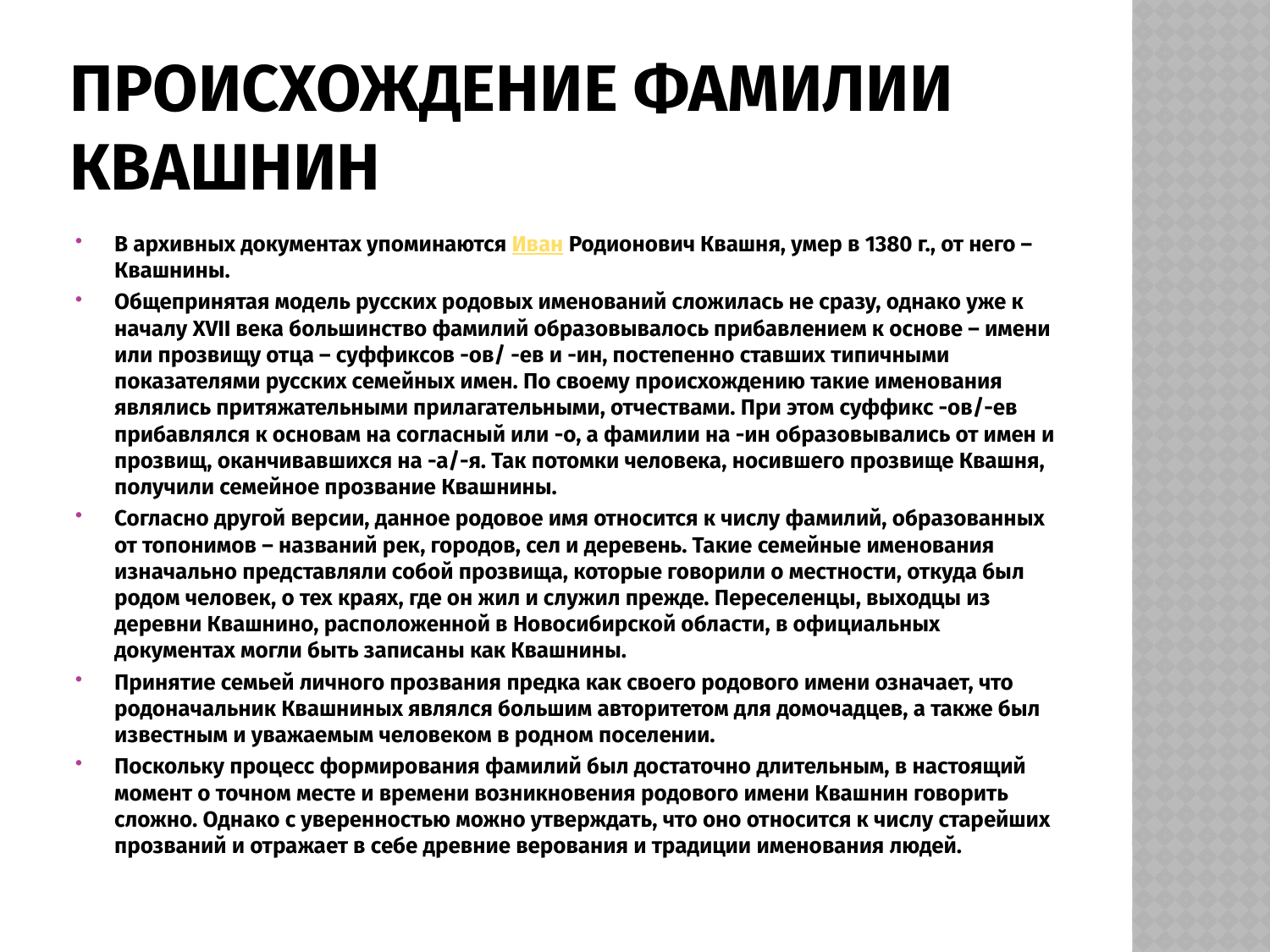

# Происхождение фамилии Квашнин
В архивных документах упоминаются Иван Родионович Квашня, умер в 1380 г., от него – Квашнины.
Общепринятая модель русских родовых именований сложилась не сразу, однако уже к началу XVII века большинство фамилий образовывалось прибавлением к основе – имени или прозвищу отца – суффиксов -ов/ -ев и -ин, постепенно ставших типичными показателями русских семейных имен. По своему происхождению такие именования являлись притяжательными прилагательными, отчествами. При этом суффикс -ов/-ев прибавлялся к основам на согласный или -о, а фамилии на -ин образовывались от имен и прозвищ, оканчивавшихся на -а/-я. Так потомки человека, носившего прозвище Квашня, получили семейное прозвание Квашнины.
Согласно другой версии, данное родовое имя относится к числу фамилий, образованных от топонимов – названий рек, городов, сел и деревень. Такие семейные именования изначально представляли собой прозвища, которые говорили о местности, откуда был родом человек, о тех краях, где он жил и служил прежде. Переселенцы, выходцы из деревни Квашнино, расположенной в Новосибирской области, в официальных документах могли быть записаны как Квашнины.
Принятие семьей личного прозвания предка как своего родового имени означает, что родоначальник Квашниных являлся большим авторитетом для домочадцев, а также был известным и уважаемым человеком в родном поселении.
Поскольку процесс формирования фамилий был достаточно длительным, в настоящий момент о точном месте и времени возникновения родового имени Квашнин говорить сложно. Однако с уверенностью можно утверждать, что оно относится к числу старейших прозваний и отражает в себе древние верования и традиции именования людей.